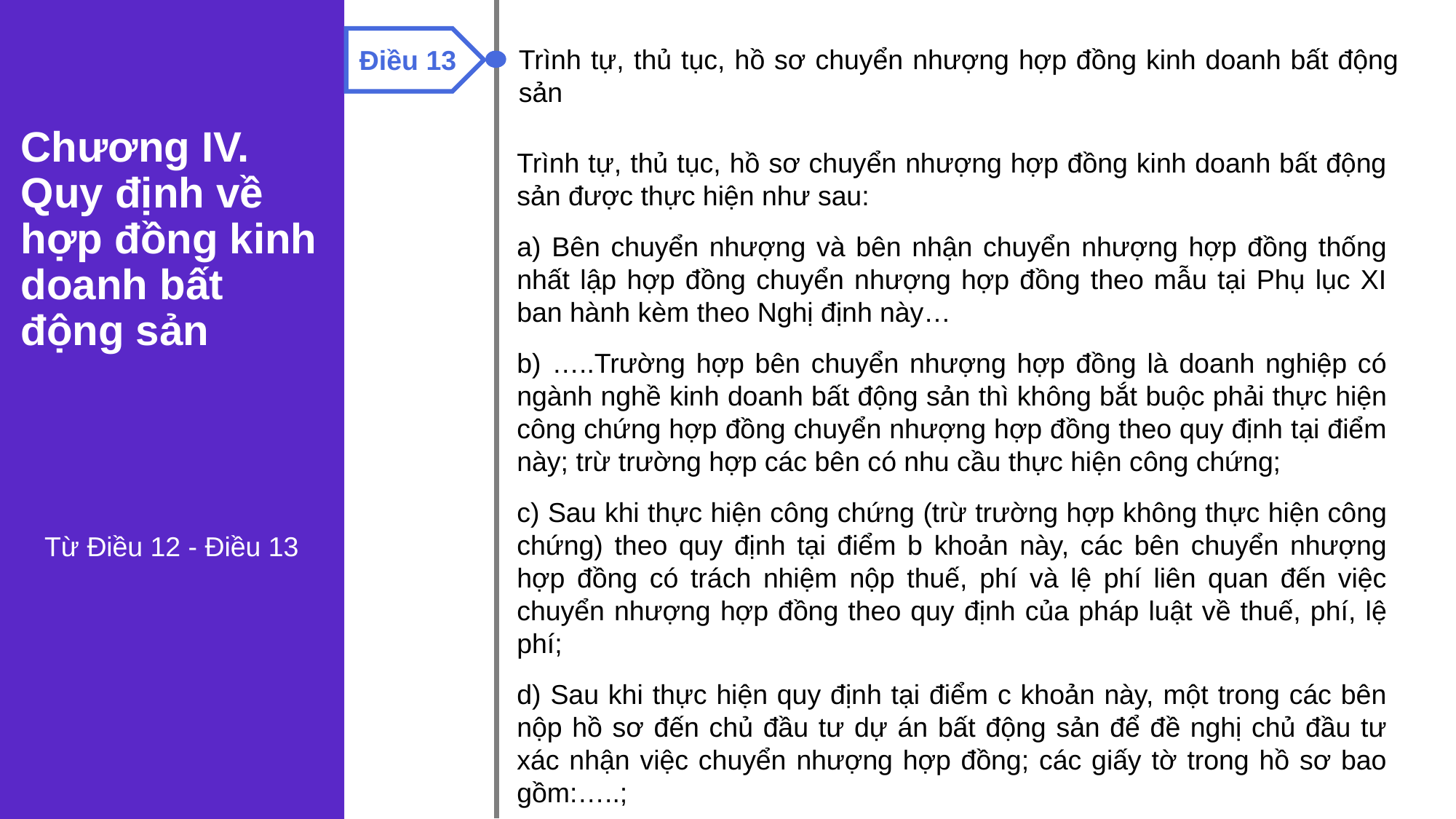

Điều 13

Trình tự, thủ tục, hồ sơ chuyển nhượng hợp đồng kinh doanh bất động sản
Chương IV. Quy định về hợp đồng kinh doanh bất động sản
Trình tự, thủ tục, hồ sơ chuyển nhượng hợp đồng kinh doanh bất động sản được thực hiện như sau:
a) Bên chuyển nhượng và bên nhận chuyển nhượng hợp đồng thống nhất lập hợp đồng chuyển nhượng hợp đồng theo mẫu tại Phụ lục XI ban hành kèm theo Nghị định này…
b) …..Trường hợp bên chuyển nhượng hợp đồng là doanh nghiệp có ngành nghề kinh doanh bất động sản thì không bắt buộc phải thực hiện công chứng hợp đồng chuyển nhượng hợp đồng theo quy định tại điểm này; trừ trường hợp các bên có nhu cầu thực hiện công chứng;
c) Sau khi thực hiện công chứng (trừ trường hợp không thực hiện công chứng) theo quy định tại điểm b khoản này, các bên chuyển nhượng hợp đồng có trách nhiệm nộp thuế, phí và lệ phí liên quan đến việc chuyển nhượng hợp đồng theo quy định của pháp luật về thuế, phí, lệ phí;
d) Sau khi thực hiện quy định tại điểm c khoản này, một trong các bên nộp hồ sơ đến chủ đầu tư dự án bất động sản để đề nghị chủ đầu tư xác nhận việc chuyển nhượng hợp đồng; các giấy tờ trong hồ sơ bao gồm:…..;
Từ Điều 12 - Điều 13